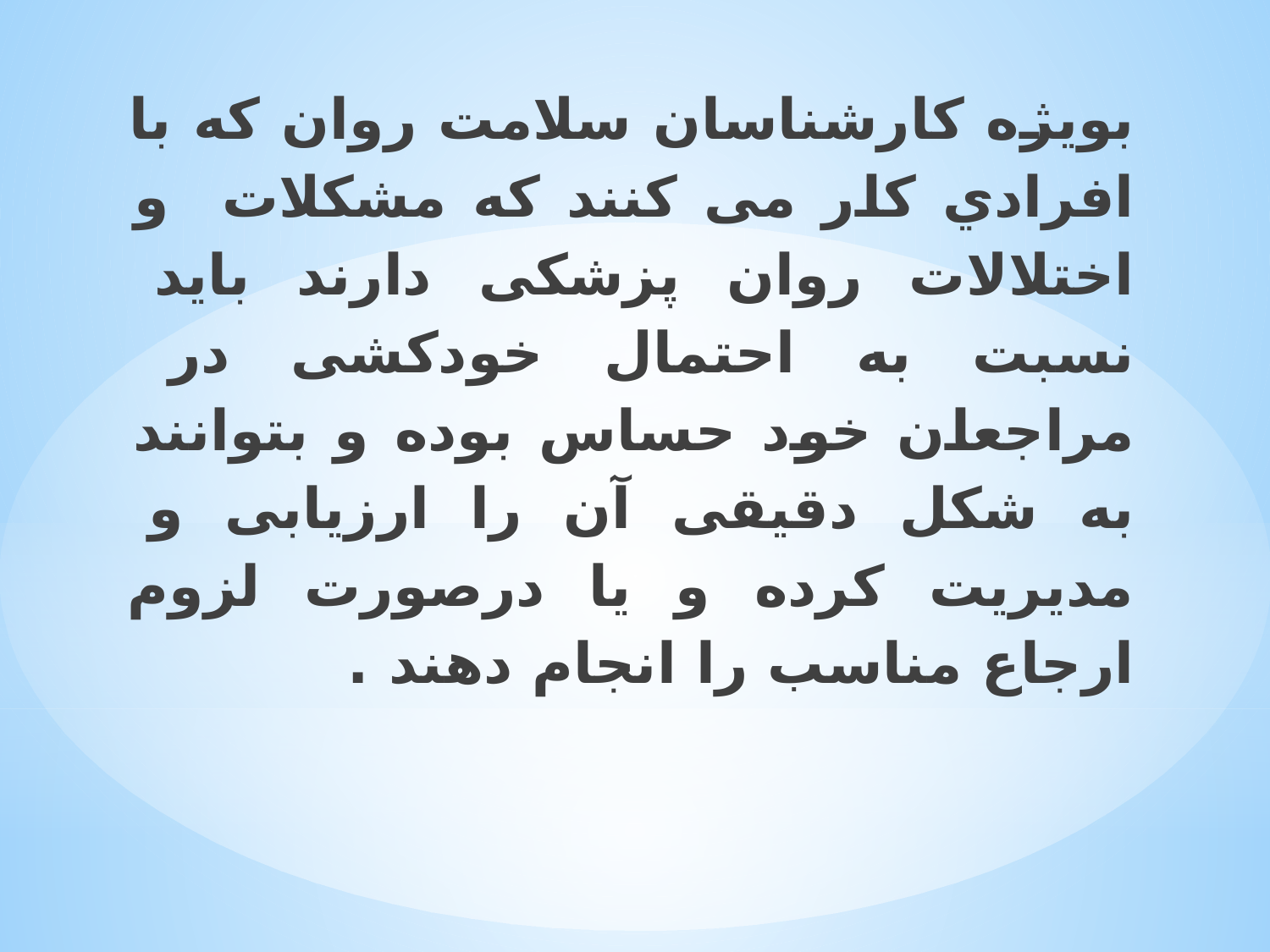

# ﺑﻮﯾﮋه ﮐﺎرﺷﻨﺎﺳﺎن ﺳﻼﻣﺖ روان ﮐﻪ ﺑﺎ اﻓﺮادي ﮐﺎر ﻣﯽ ﮐﻨﻨﺪ ﮐﻪ ﻣﺸﮑﻼت  و اﺧﺘﻼﻻت روان ﭘﺰﺷﮑﯽ دارﻧﺪ ﺑﺎﯾﺪ ﻧﺴﺒﺖ ﺑﻪ اﺣﺘﻤﺎل ﺧﻮدﮐﺸﯽ در ﻣﺮاﺟﻌﺎن ﺧﻮد ﺣﺴﺎس ﺑﻮده و ﺑﺘﻮاﻧﻨﺪ ﺑﻪ ﺷﮑﻞ دﻗﯿﻘﯽ آن را ارزﯾﺎﺑﯽ و ﻣﺪﯾﺮﯾﺖ ﮐﺮده و ﯾﺎ درﺻﻮرت ﻟﺰوم ارﺟﺎع ﻣﻨﺎﺳﺐ را اﻧﺠﺎم دﻫﻨﺪ .